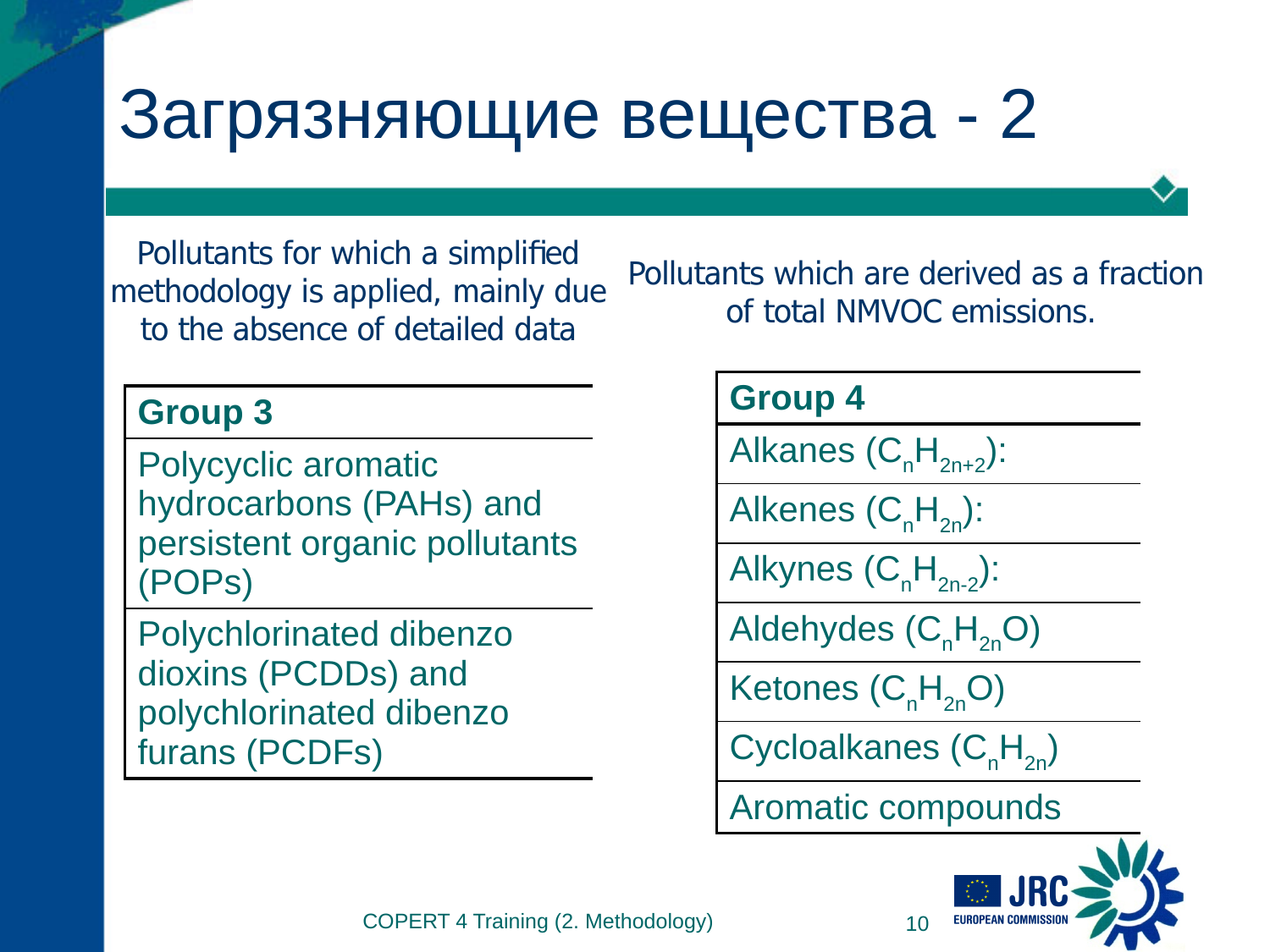

# Загрязняющие вещества - 2
Pollutants for which a simplified methodology is applied, mainly due to the absence of detailed data
Pollutants which are derived as a fraction of total NMVOC emissions.
| Group 4 |
| --- |
| Alkanes (CnH2n+2): |
| Alkenes (CnH2n): |
| Alkynes (CnH2n-2): |
| Aldehydes (CnH2nO) |
| Ketones (CnH2nO) |
| Cycloalkanes (CnH2n) |
| Aromatic compounds |
| Group 3 |
| --- |
| Polycyclic aromatic hydrocarbons (PAHs) and persistent organic pollutants (POPs) |
| Polychlorinated dibenzo dioxins (PCDDs) and polychlorinated dibenzo furans (PCDFs) |
COPERT 4 Training (2. Methodology)
10